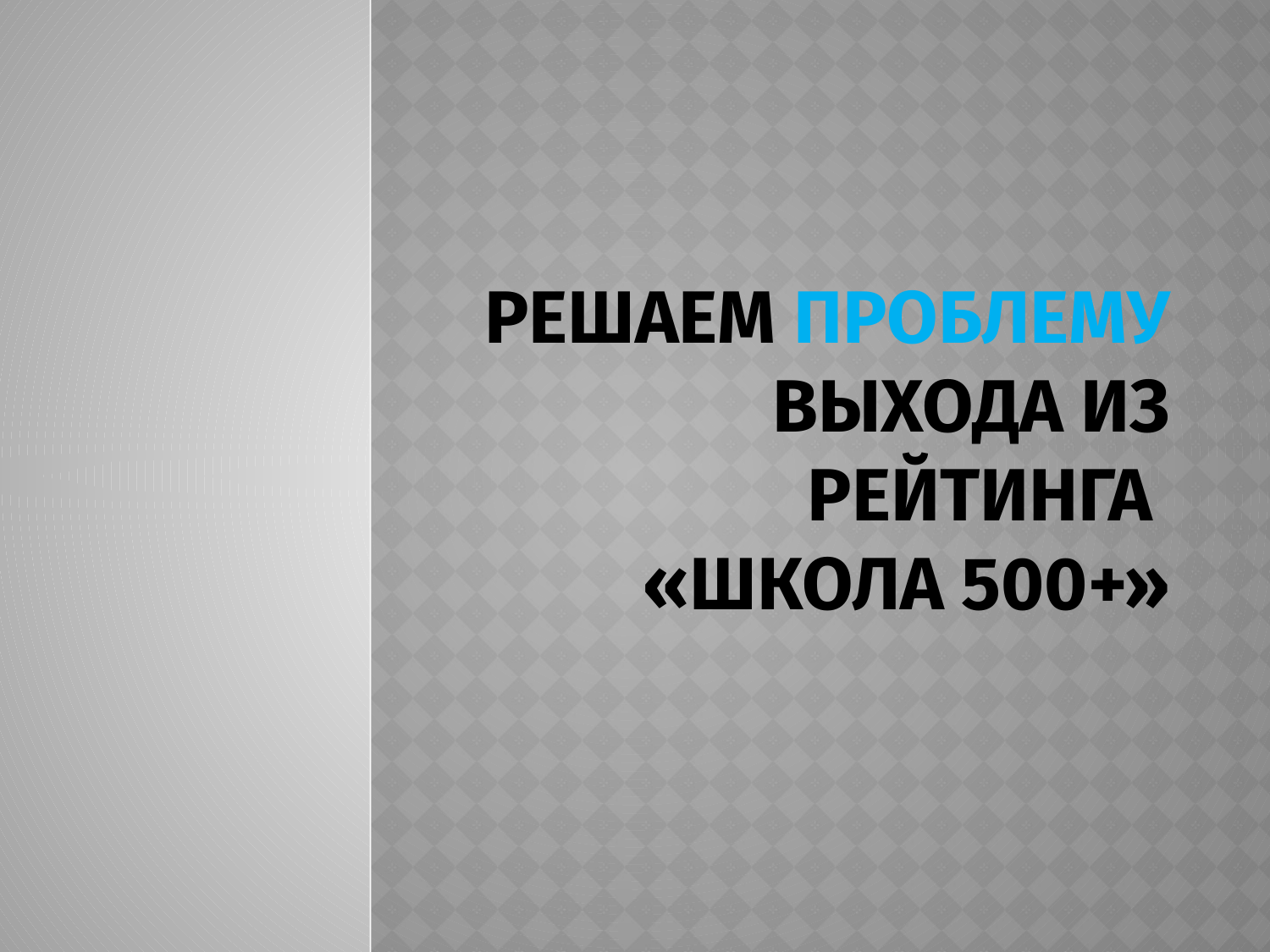

# Решаем проблему выхода из рейтинга «школа 500+»